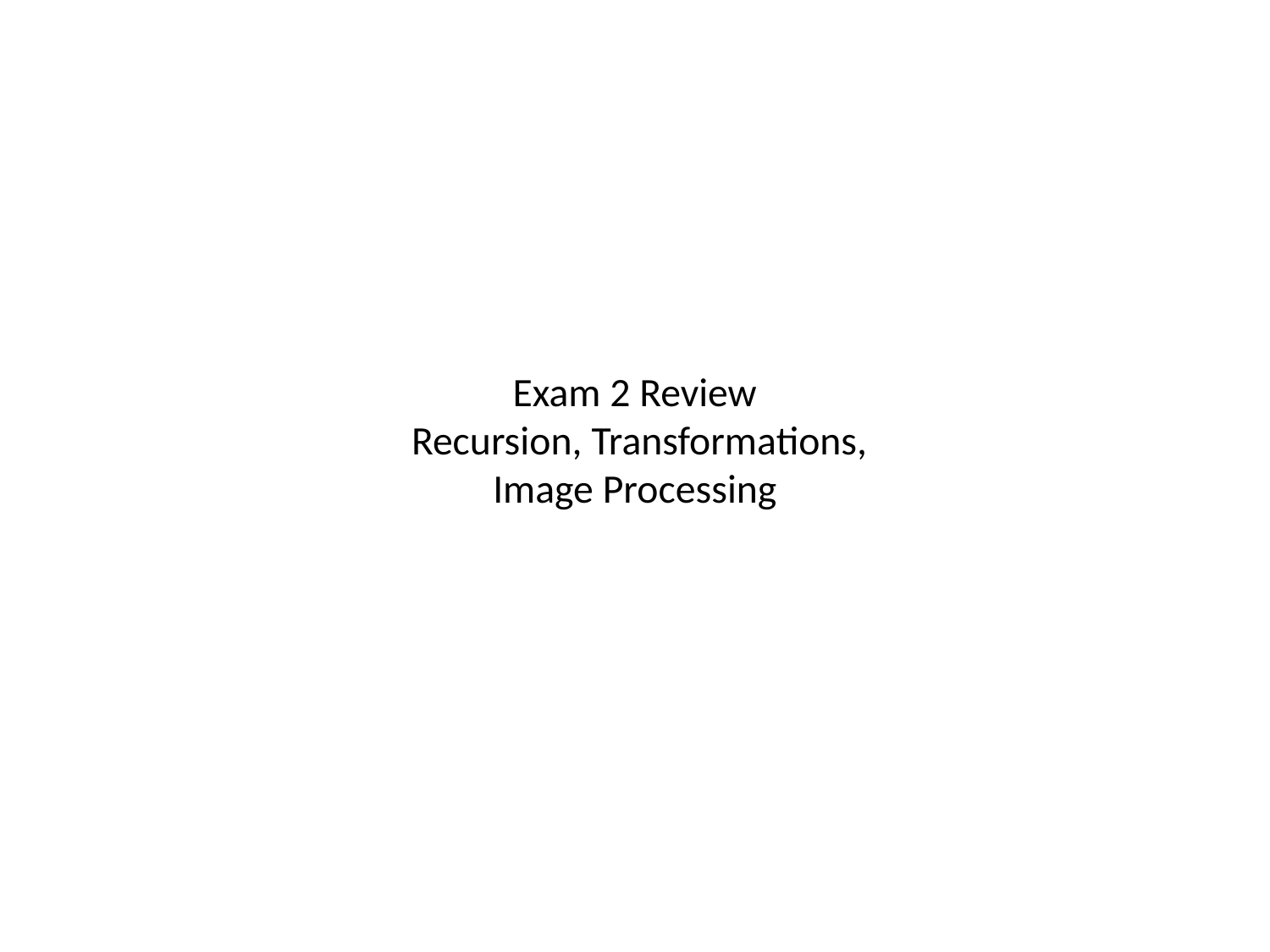

# Exam 2 Review Recursion, Transformations, Image Processing